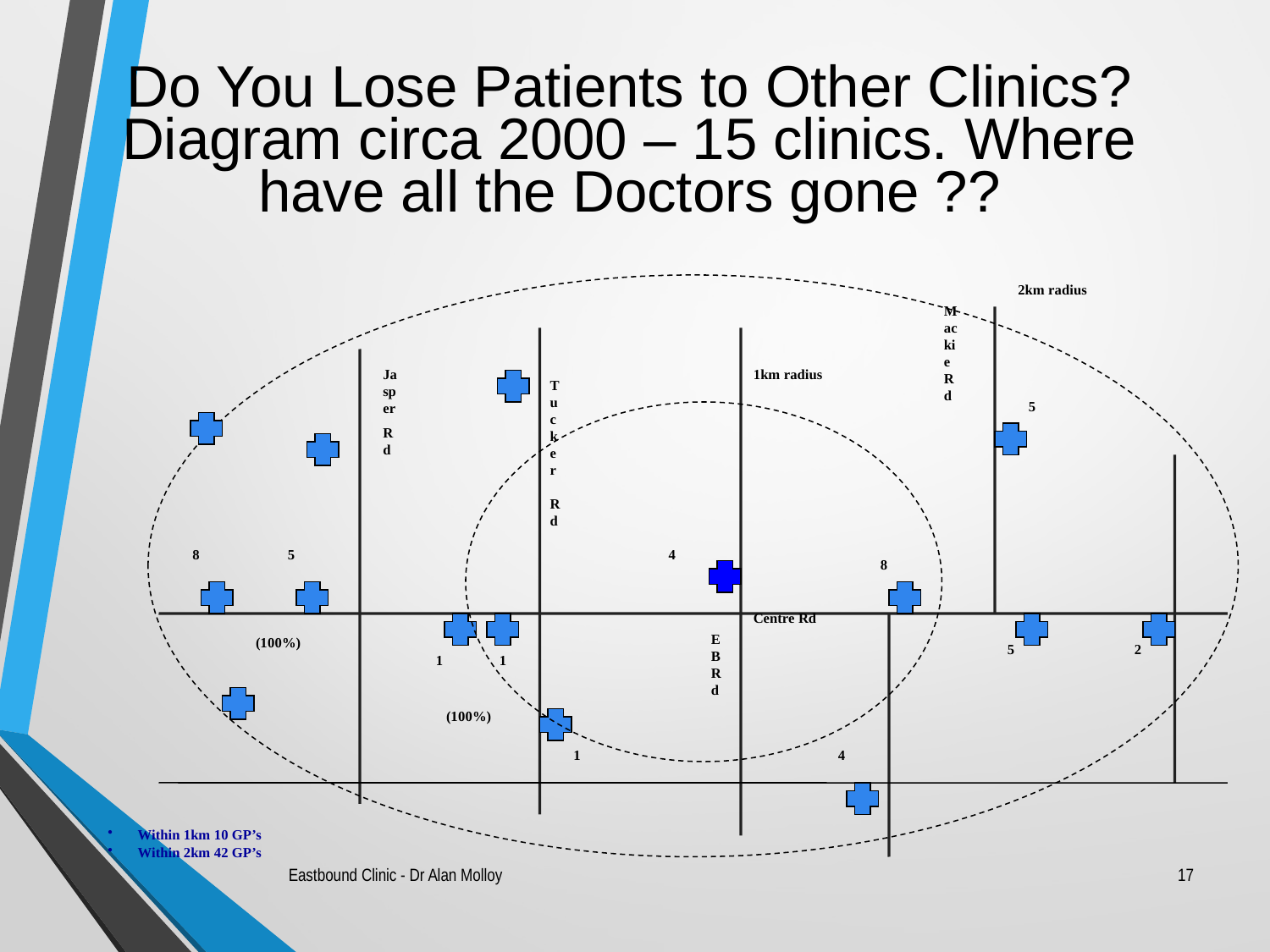

# Do You Lose Patients to Other Clinics? Diagram circa 2000 – 15 clinics. Where have all the Doctors gone ??

2km radius
Mackie Rd

Jasper
Rd
1km radius

Tucker Rd
5

8
5
4
8

Centre Rd

EB Rd

(100%)
5
2
1
1

(100%)

1
4

Within 1km 10 GP’s
Within 2km 42 GP’s

Eastbound Clinic - Dr Alan Molloy
17